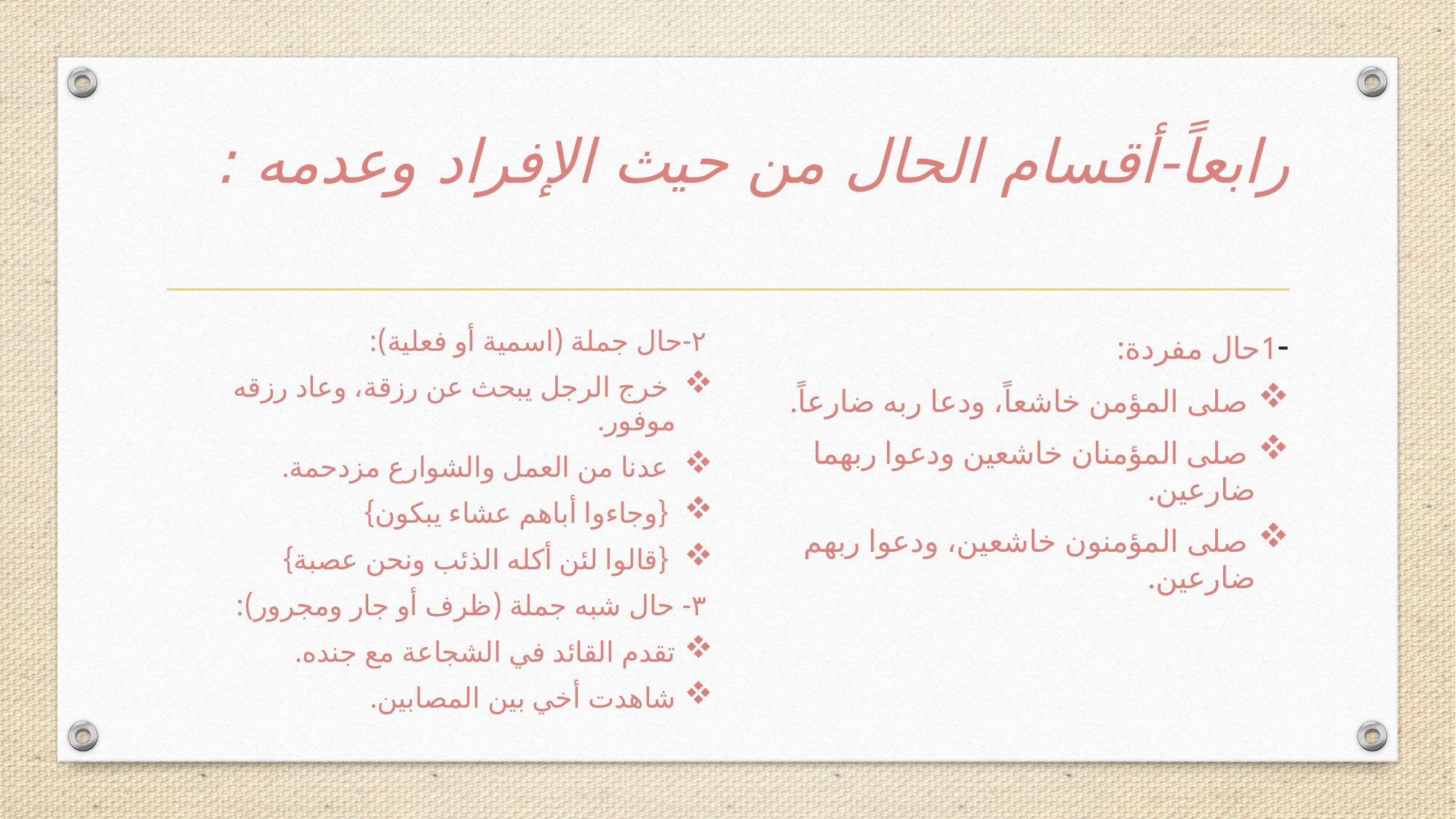

# رابعاً-أقسام الحال من حيث الإفراد وعدمه :
٢-حال جملة (اسمية أو فعلية):
 خرج الرجل يبحث عن رزقة، وعاد رزقه موفور.
 عدنا من العمل والشوارع مزدحمة.
 {وجاءوا أباهم عشاء يبكون}
 {قالوا لئن أكله الذئب ونحن عصبة}
٣- حال شبه جملة (ظرف أو جار ومجرور):
تقدم القائد في الشجاعة مع جنده.
شاهدت أخي بين المصابين.

-1حال مفردة:
 صلى المؤمن خاشعاً، ودعا ربه ضارعاً.
 صلى المؤمنان خاشعين ودعوا ربهما ضارعين.
 صلى المؤمنون خاشعين، ودعوا ربهم ضارعين.